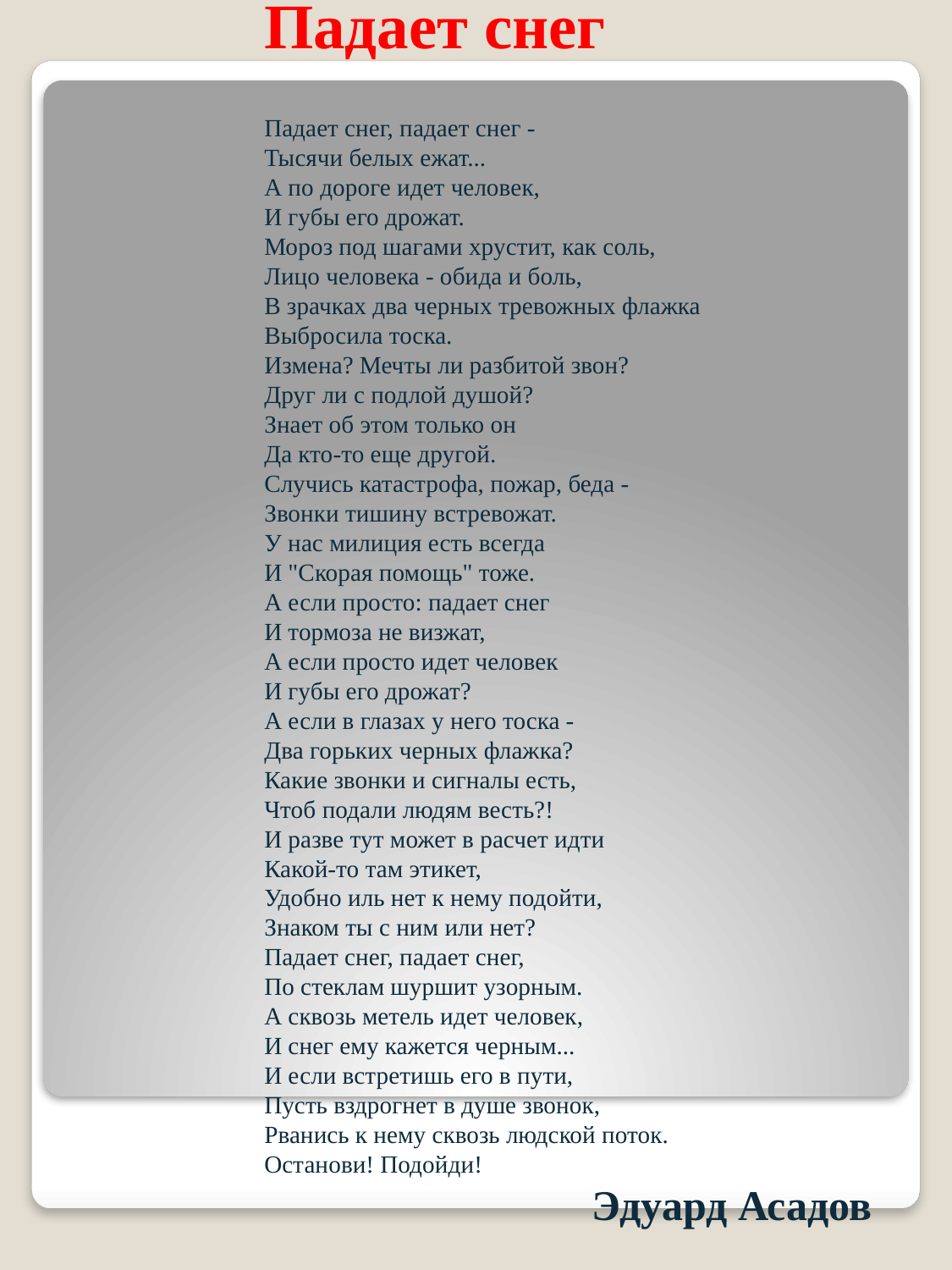

# Падает снег Падает снег, падает снег - Тысячи белых ежат... А по дороге идет человек, И губы его дрожат. Мороз под шагами хрустит, как соль, Лицо человека - обида и боль, В зрачках два черных тревожных флажка Выбросила тоска. Измена? Мечты ли разбитой звон? Друг ли с подлой душой? Знает об этом только он Да кто-то еще другой. Случись катастрофа, пожар, беда - Звонки тишину встревожат. У нас милиция есть всегда И "Скорая помощь" тоже. А если просто: падает снег И тормоза не визжат, А если просто идет человек И губы его дрожат? А если в глазах у него тоска - Два горьких черных флажка? Какие звонки и сигналы есть, Чтоб подали людям весть?! И разве тут может в расчет идти Какой-то там этикет, Удобно иль нет к нему подойти, Знаком ты с ним или нет? Падает снег, падает снег, По стеклам шуршит узорным. А сквозь метель идет человек, И снег ему кажется черным... И если встретишь его в пути, Пусть вздрогнет в душе звонок, Рванись к нему сквозь людской поток. Останови! Подойди! Эдуард Асадов